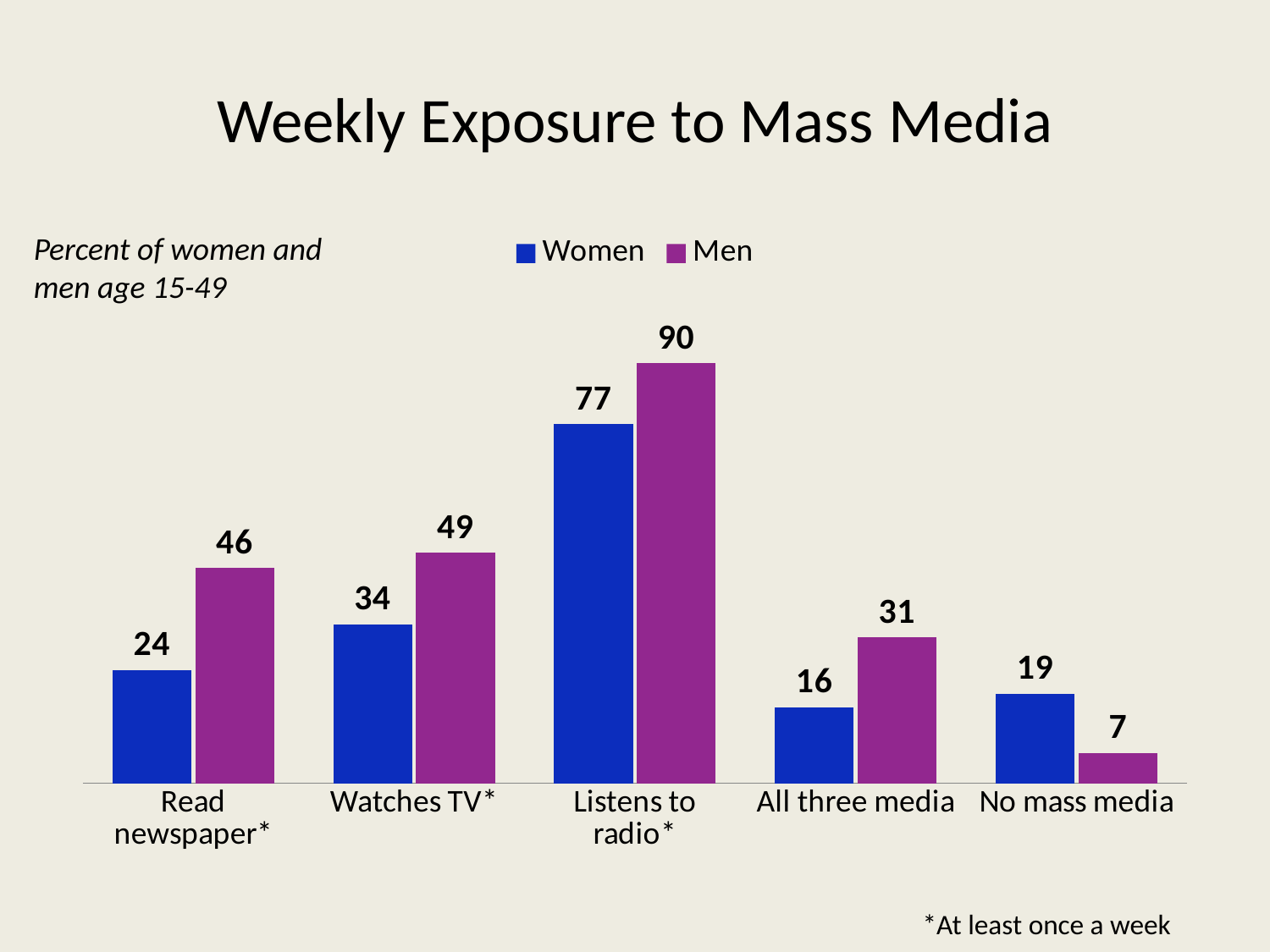

# Weekly Exposure to Mass Media
Percent of women and men age 15-49

### Chart

| Category | Women | Men |
|---|---|---|
| Read newspaper* | 24.3 | 46.1 |
| Watches TV* | 34.1 | 49.4 |
| Listens to radio* | 77.0 | 90.1 |
| All three media | 16.3 | 31.3 |
| No mass media | 19.2 | 6.5 |
*At least once a week